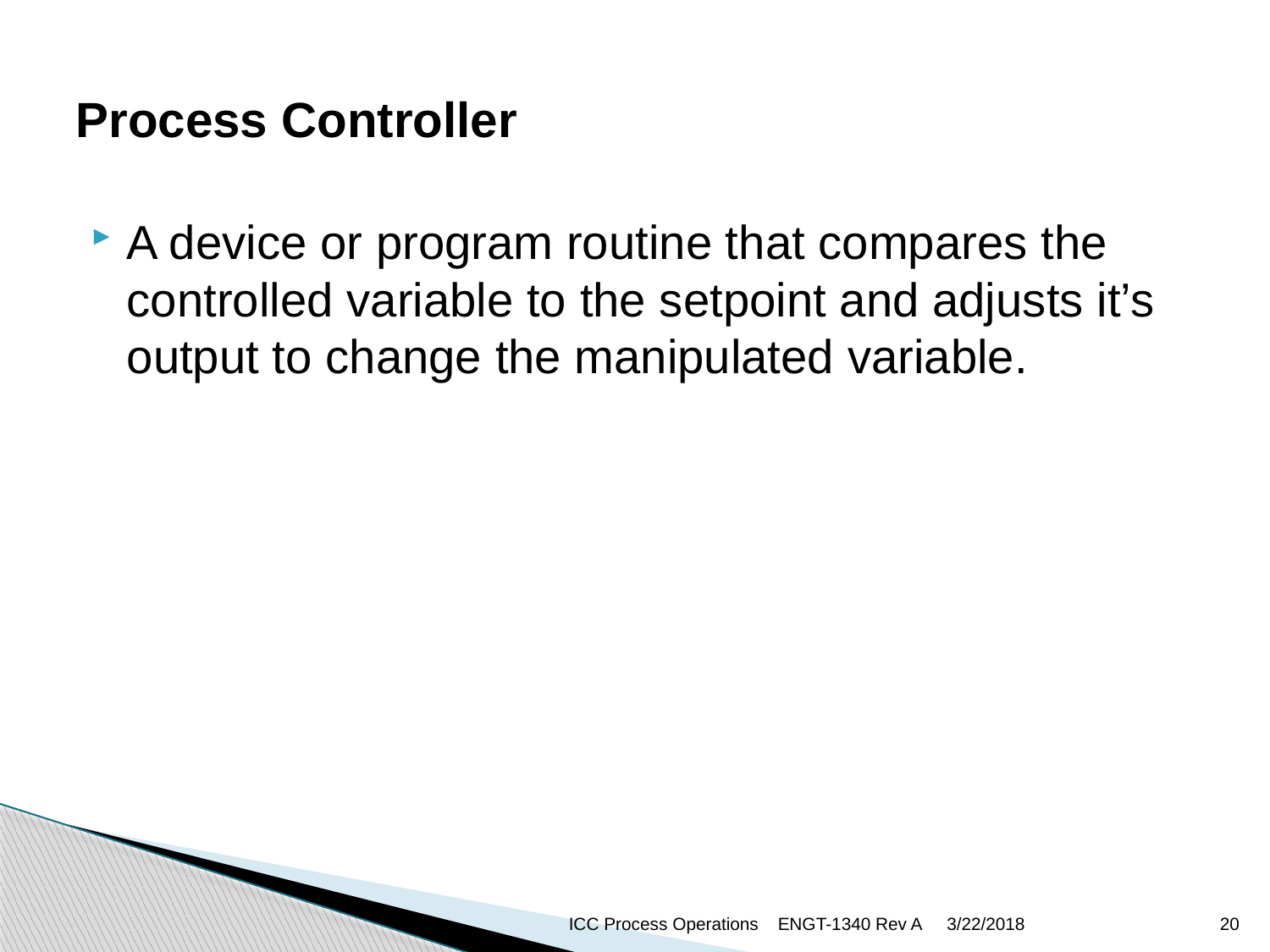

# Process Controller
A device or program routine that compares the controlled variable to the setpoint and adjusts it’s output to change the manipulated variable.
ICC Process Operations    ENGT-1340 Rev A
3/22/2018
20